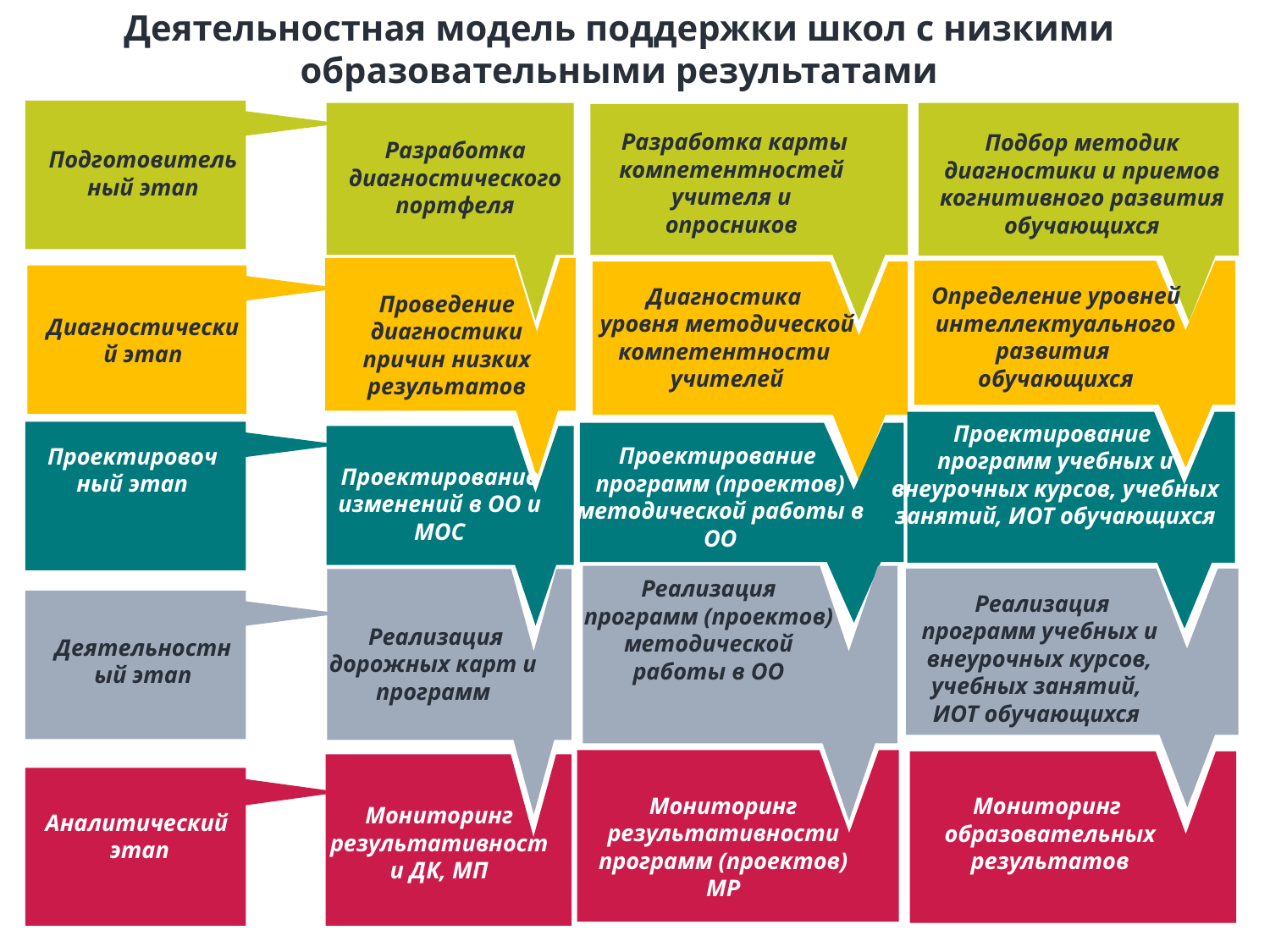

Деятельностная модель поддержки школ с низкими образовательными результатами

Подбор методик диагностики и приемов когнитивного развития обучающихся

Подготовительный этап

Подготовительный этап
 Разработка карты компетентностей учителя и опросников
Разработка диагностического портфеля

Диагностика
уровня методической компетентности  учителей

Проведение диагностики причин низких результатов

Определение уровней интеллектуального развития
обучающихся

Диагностический этап

Проектирование
программ учебных и внеурочных курсов, учебных занятий, ИОТ обучающихся

Проектирование
программ (проектов) методической работы в ОО

Проектирование изменений в ОО и МОС
Проектировочный этап

Реализация программ (проектов) методической работы в ОО

  Реализация
программ учебных и внеурочных курсов, учебных занятий,
ИОТ обучающихся

Деятельностный этап
 Реализация дорожных карт и программ

Мониторинг результативности программ (проектов) МР

Мониторинг результативности ДК, МП

Аналитический
этап
Мониторинг
образовательных результатов